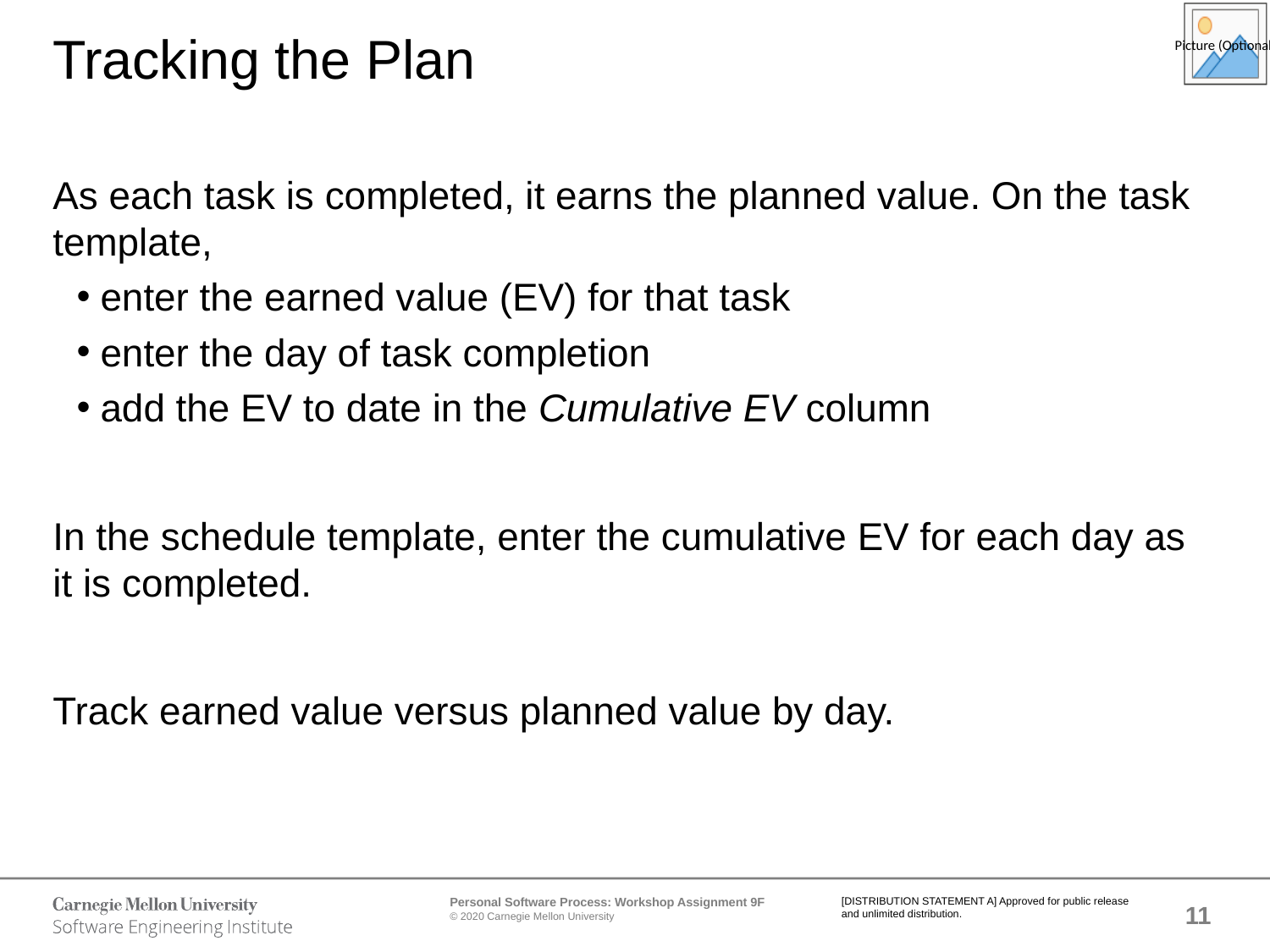

# Tracking the Plan
As each task is completed, it earns the planned value. On the task template,
enter the earned value (EV) for that task
enter the day of task completion
add the EV to date in the Cumulative EV column

In the schedule template, enter the cumulative EV for each day as it is completed.

Track earned value versus planned value by day.